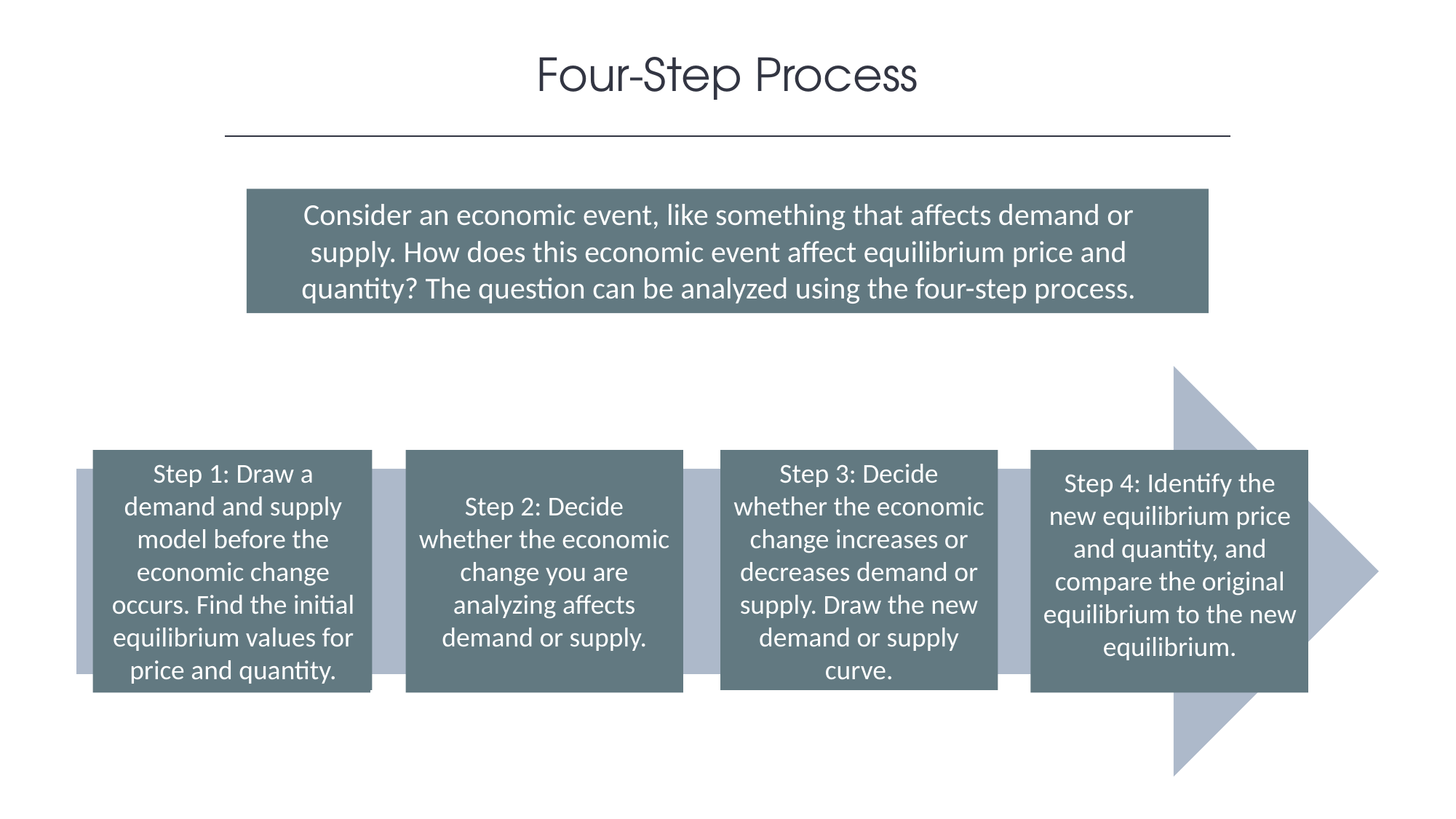

Four-Step Process

Consider an economic event, like something that affects demand or supply. How does this economic event affect equilibrium price and quantity? The question can be analyzed using the four-step process.

Step 1: Draw a demand and supply model before the economic change occurs. Find the initial equilibrium values for price and quantity.

Step 3: Decide whether the economic change increases or decreases demand or supply. Draw the new demand or supply curve.
Step 4: Identify the new equilibrium price and quantity, and compare the original equilibrium to the new equilibrium.
Step 2: Decide whether the economic change you are analyzing affects demand or supply.